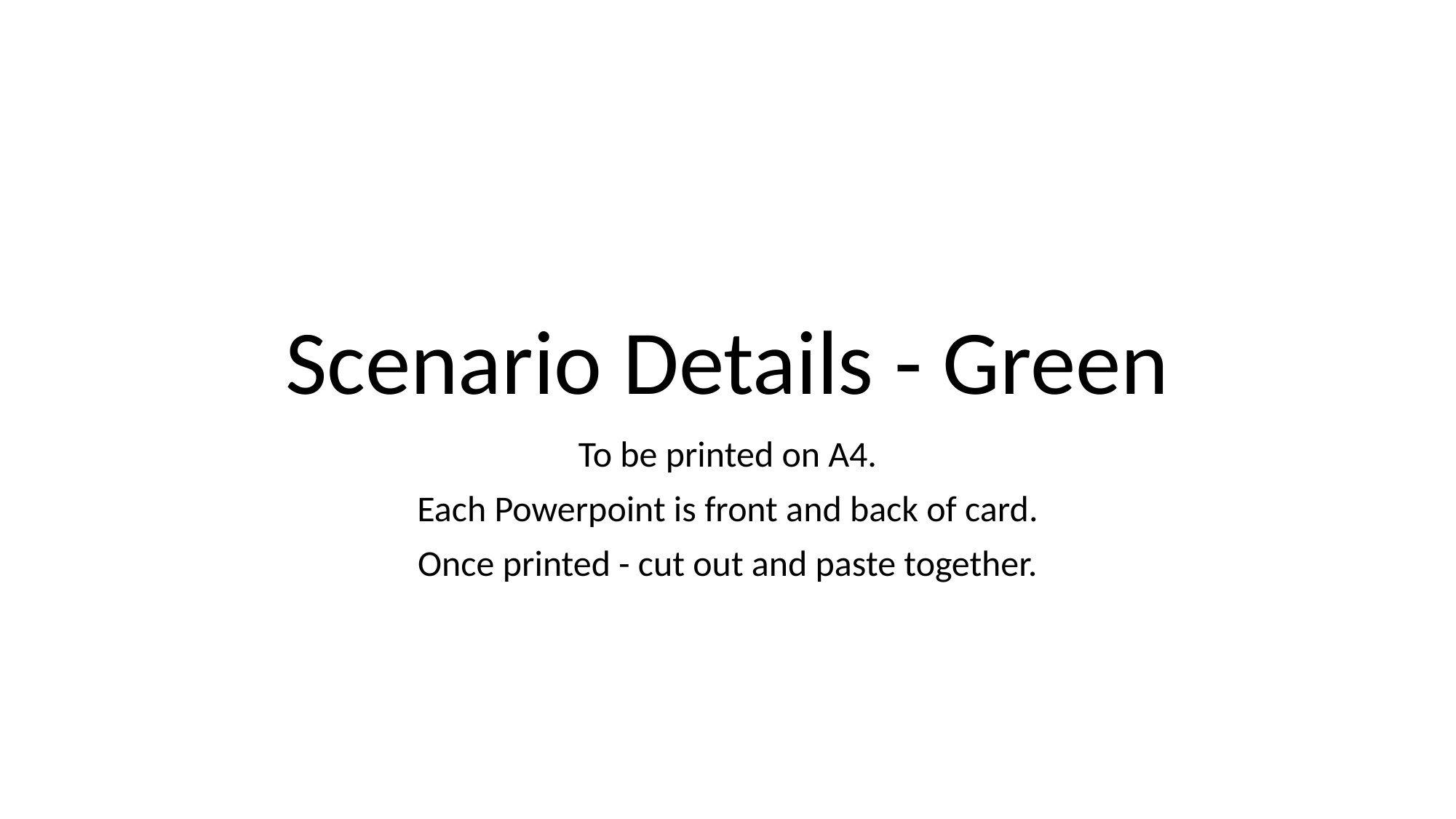

# Scenario Details - Green
To be printed on A4.
Each Powerpoint is front and back of card.
Once printed - cut out and paste together.